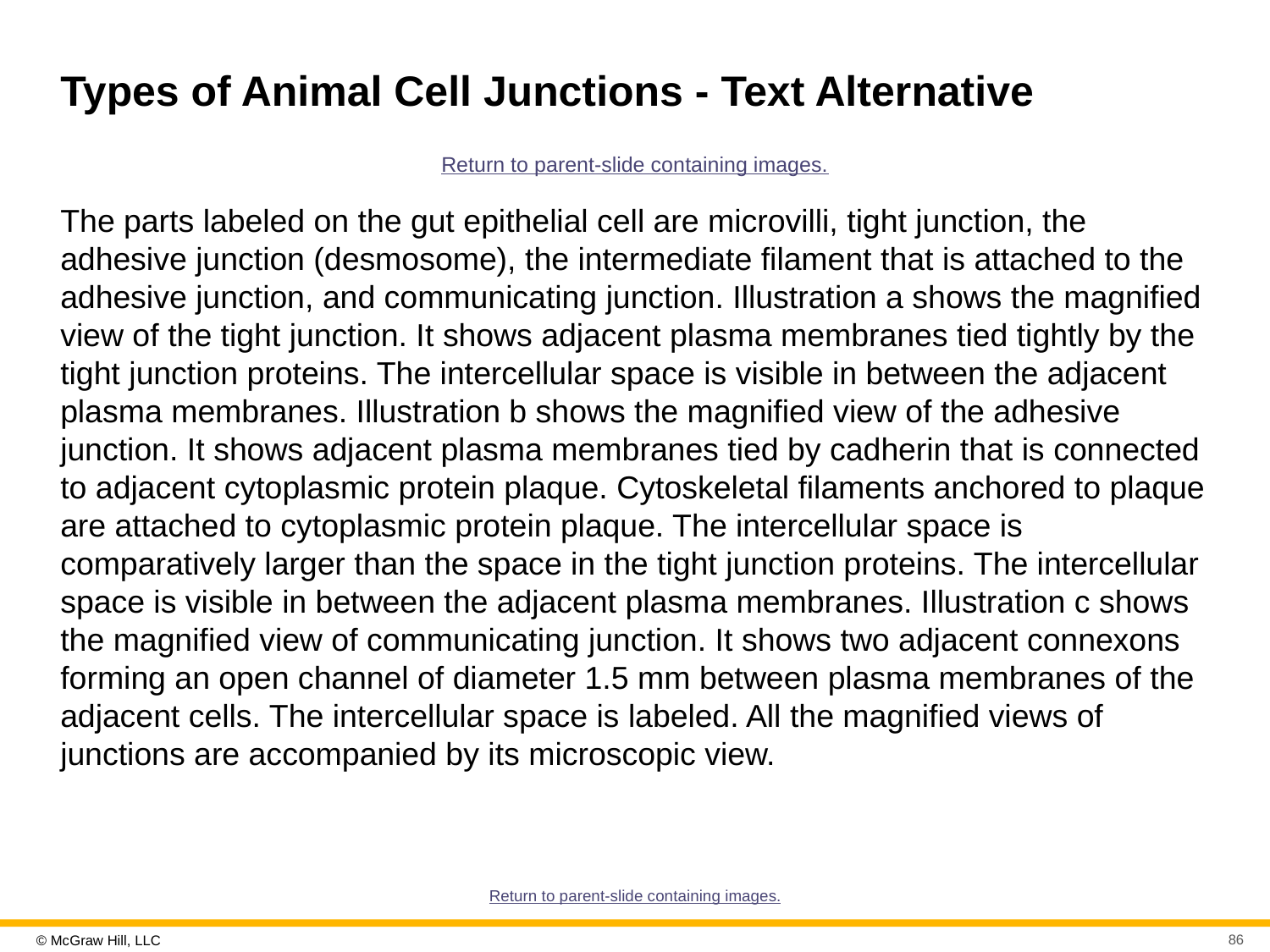

# Types of Animal Cell Junctions - Text Alternative
Return to parent-slide containing images.
The parts labeled on the gut epithelial cell are microvilli, tight junction, the adhesive junction (desmosome), the intermediate filament that is attached to the adhesive junction, and communicating junction. Illustration a shows the magnified view of the tight junction. It shows adjacent plasma membranes tied tightly by the tight junction proteins. The intercellular space is visible in between the adjacent plasma membranes. Illustration b shows the magnified view of the adhesive junction. It shows adjacent plasma membranes tied by cadherin that is connected to adjacent cytoplasmic protein plaque. Cytoskeletal filaments anchored to plaque are attached to cytoplasmic protein plaque. The intercellular space is comparatively larger than the space in the tight junction proteins. The intercellular space is visible in between the adjacent plasma membranes. Illustration c shows the magnified view of communicating junction. It shows two adjacent connexons forming an open channel of diameter 1.5 mm between plasma membranes of the adjacent cells. The intercellular space is labeled. All the magnified views of junctions are accompanied by its microscopic view.
Return to parent-slide containing images.
86